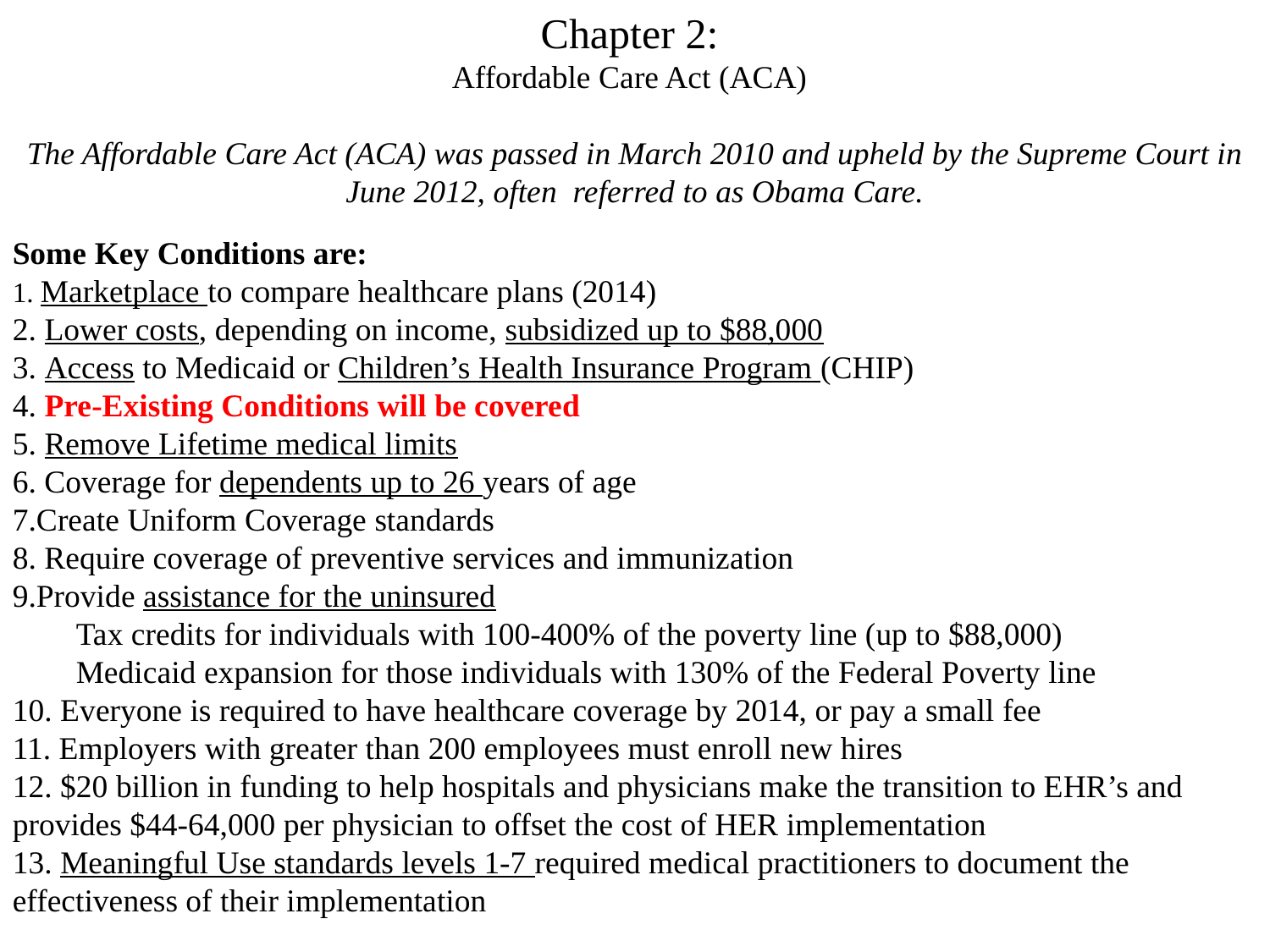

Chapter 2:
Affordable Care Act (ACA)
The Affordable Care Act (ACA) was passed in March 2010 and upheld by the Supreme Court in June 2012, often  referred to as Obama Care.
Some Key Conditions are:
1. Marketplace to compare healthcare plans (2014)
2. Lower costs, depending on income, subsidized up to $88,000
3. Access to Medicaid or Children’s Health Insurance Program (CHIP)
4. Pre-Existing Conditions will be covered
5. Remove Lifetime medical limits
6. Coverage for dependents up to 26 years of age
7.Create Uniform Coverage standards
8. Require coverage of preventive services and immunization
9.Provide assistance for the uninsured
Tax credits for individuals with 100-400% of the poverty line (up to $88,000)
Medicaid expansion for those individuals with 130% of the Federal Poverty line
10. Everyone is required to have healthcare coverage by 2014, or pay a small fee
11. Employers with greater than 200 employees must enroll new hires
12. $20 billion in funding to help hospitals and physicians make the transition to EHR’s and provides $44-64,000 per physician to offset the cost of HER implementation
13. Meaningful Use standards levels 1-7 required medical practitioners to document the effectiveness of their implementation